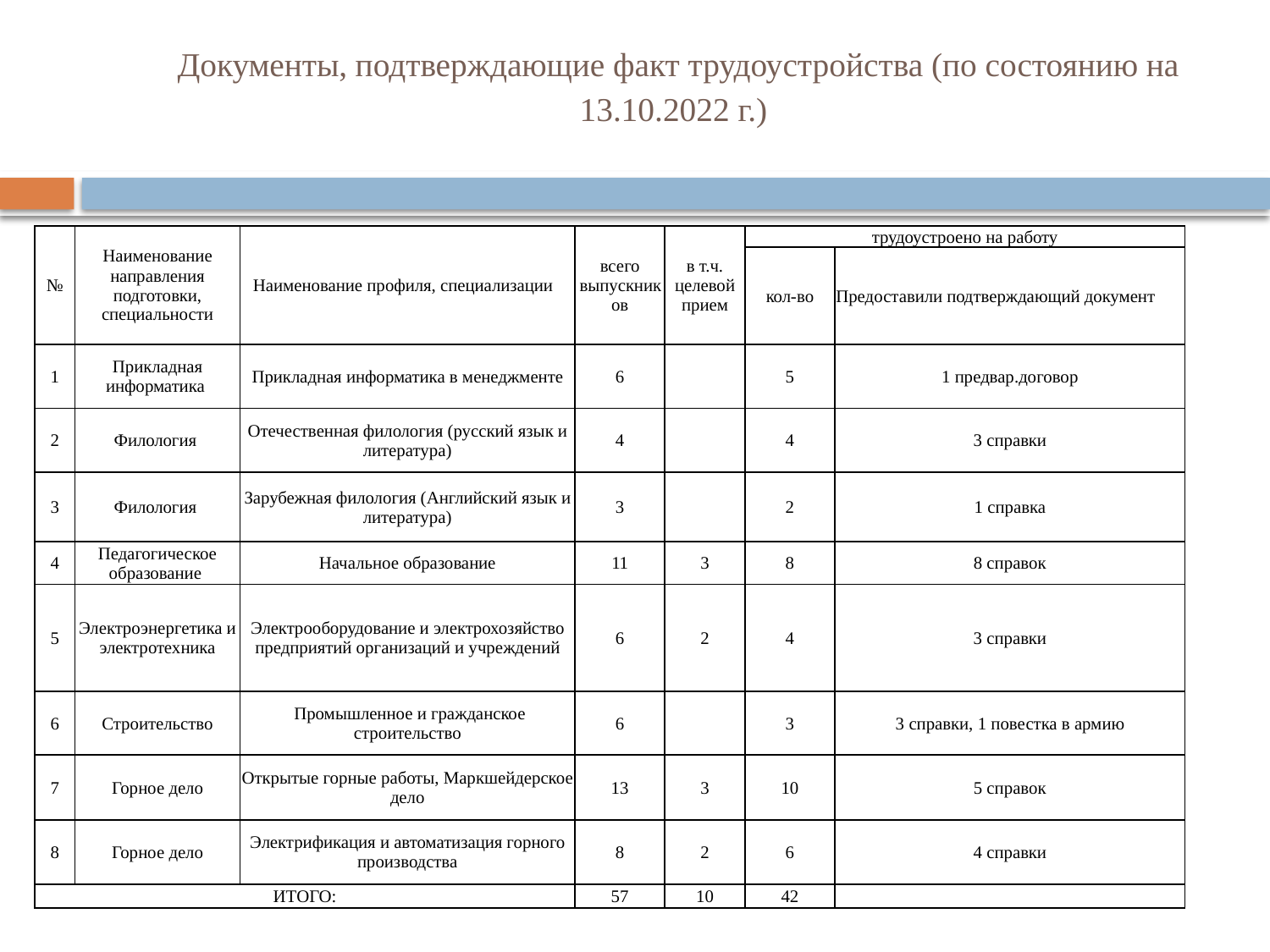

# Документы, подтверждающие факт трудоустройства (по состоянию на 13.10.2022 г.)
| № | Наименование направления подготовки, специальности | Наименование профиля, специализации | всего выпускников | в т.ч. целевой прием | трудоустроено на работу |  |
| --- | --- | --- | --- | --- | --- | --- |
|  |  |  |  |  | кол-во | Предоставили подтверждающий документ |
| 1 | Прикладная информатика | Прикладная информатика в менеджменте | 6 |  | 5 | 1 предвар.договор |
| 2 | Филология | Отечественная филология (русский язык и литература) | 4 |  | 4 | 3 справки |
| 3 | Филология | Зарубежная филология (Английский язык и литература) | 3 |  | 2 | 1 справка |
| 4 | Педагогическое образование | Начальное образование | 11 | 3 | 8 | 8 справок |
| 5 | Электроэнергетика и электротехника | Электрооборудование и электрохозяйство предприятий организаций и учреждений | 6 | 2 | 4 | 3 справки |
| 6 | Строительство | Промышленное и гражданское строительство | 6 |  | 3 | 3 справки, 1 повестка в армию |
| 7 | Горное дело | Открытые горные работы, Маркшейдерское дело | 13 | 3 | 10 | 5 справок |
| 8 | Горное дело | Электрификация и автоматизация горного производства | 8 | 2 | 6 | 4 справки |
| ИТОГО: |  |  | 57 | 10 | 42 |  |